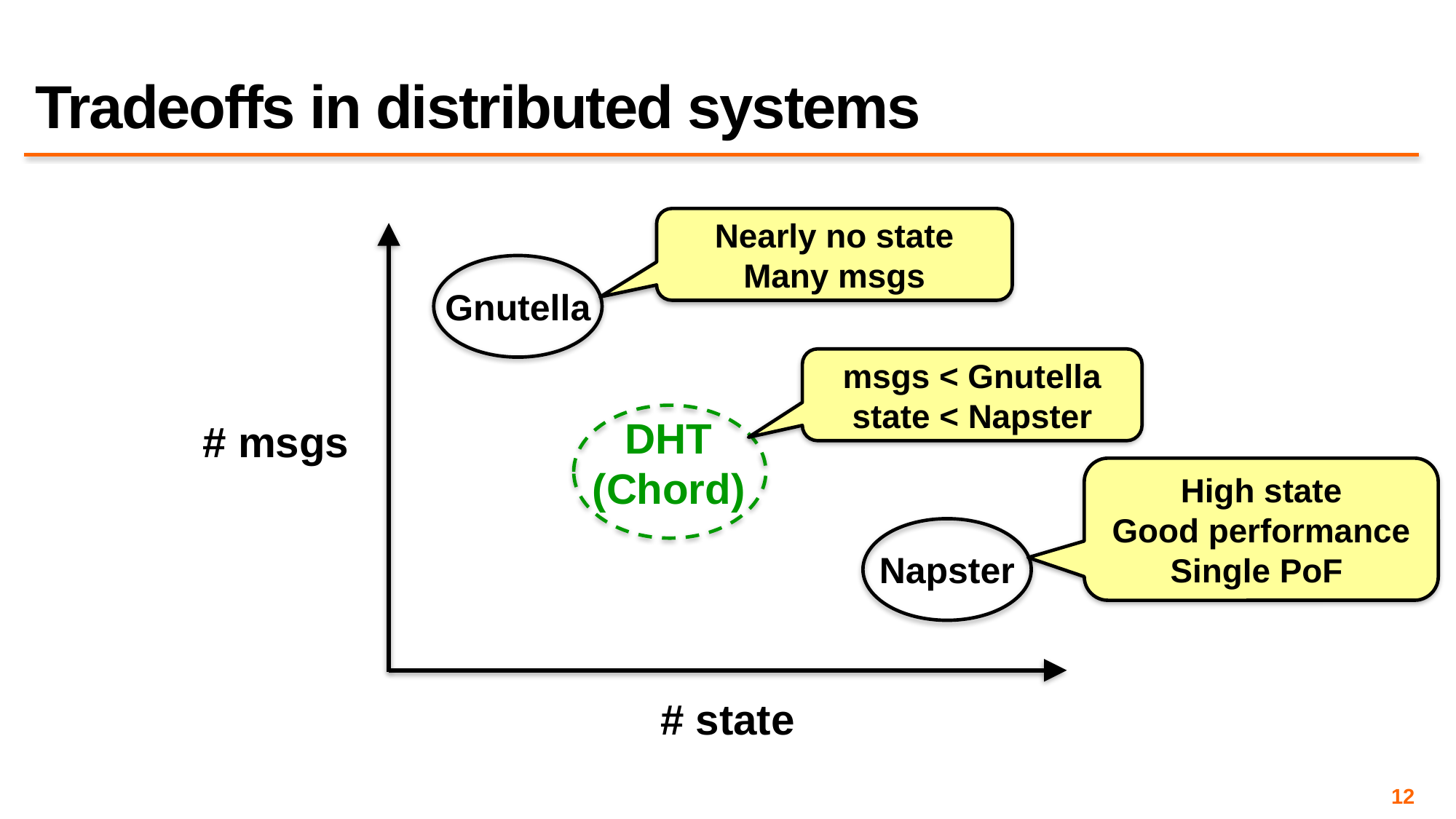

# Tradeoffs in distributed systems
Nearly no state
Many msgs

Gnutella
msgs < Gnutella
state < Napster

DHT
(Chord)
# msgs
High state
Good performance
Single PoF

Napster
# state
12